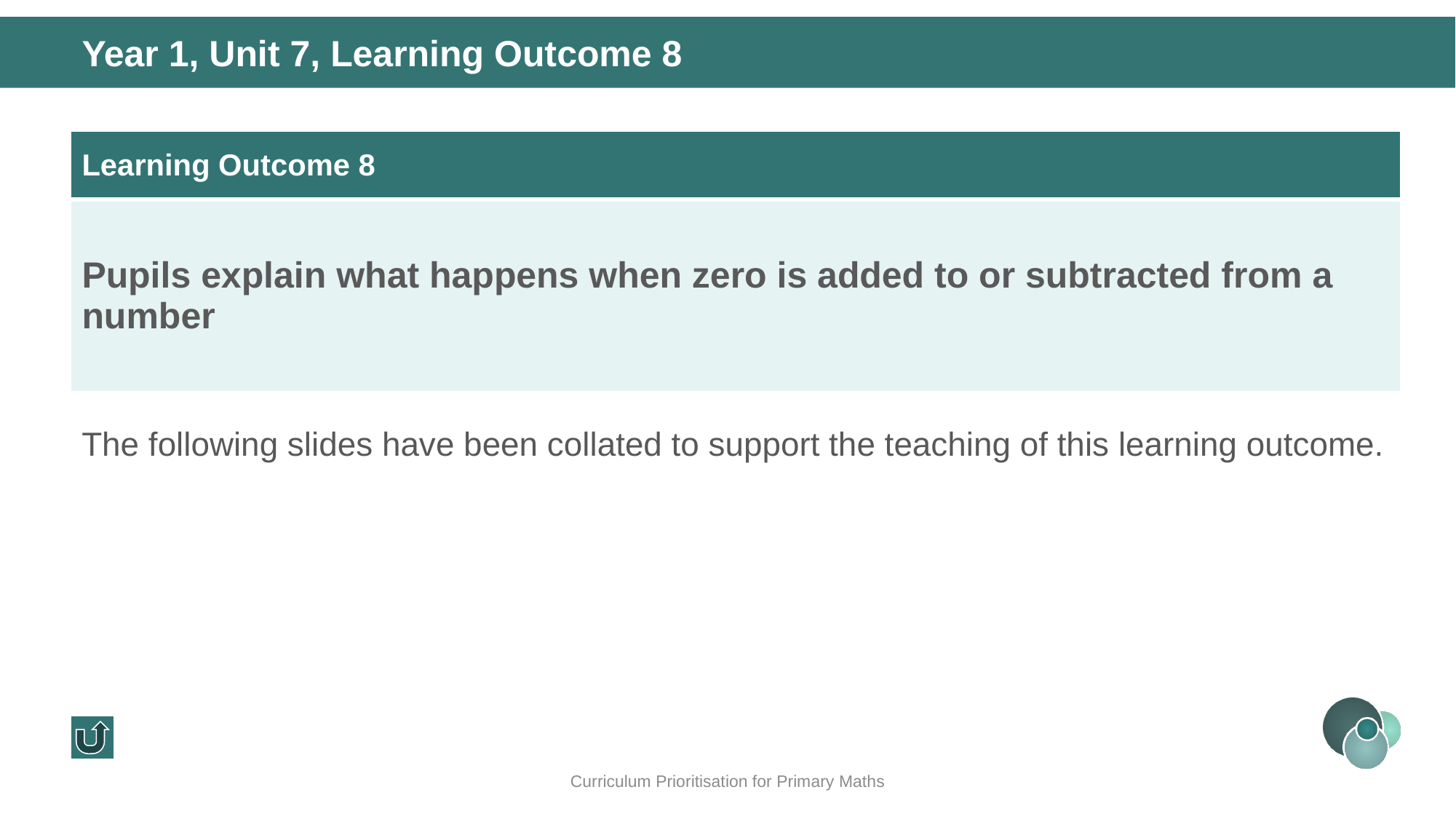

Year 1, Unit 7, Learning Outcome 8
| Learning Outcome 8 |
| --- |
| Pupils explain what happens when zero is added to or subtracted from a number |
The following slides have been collated to support the teaching of this learning outcome.

Curriculum Prioritisation for Primary Maths